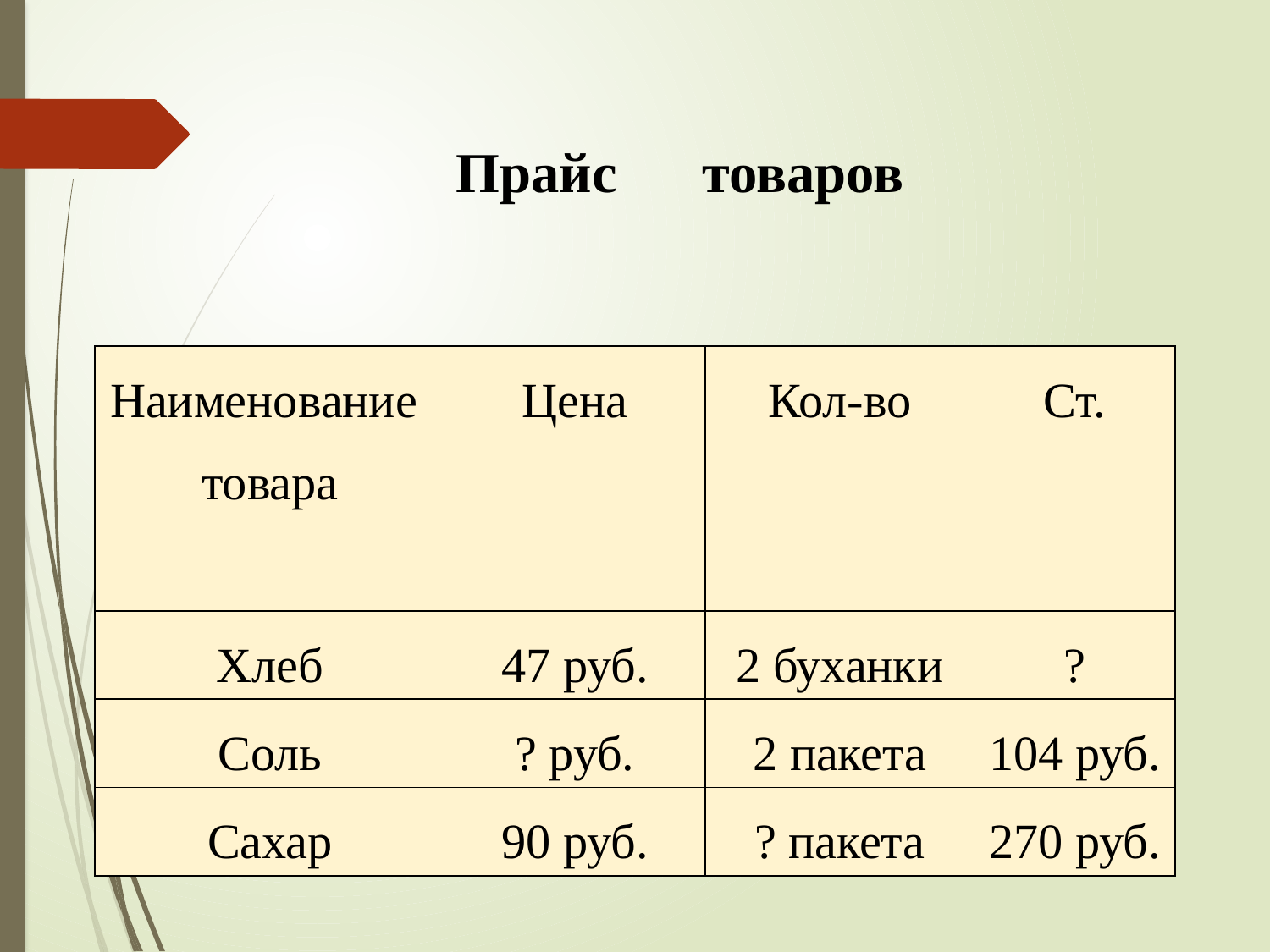

Прайс      товаров
| Наименование товара | Цена | Кол-во | Ст. |
| --- | --- | --- | --- |
| Хлеб | 47 руб. | 2 буханки | ? |
| Соль | ? руб. | 2 пакета | 104 руб. |
| Сахар | 90 руб. | ? пакета | 270 руб. |